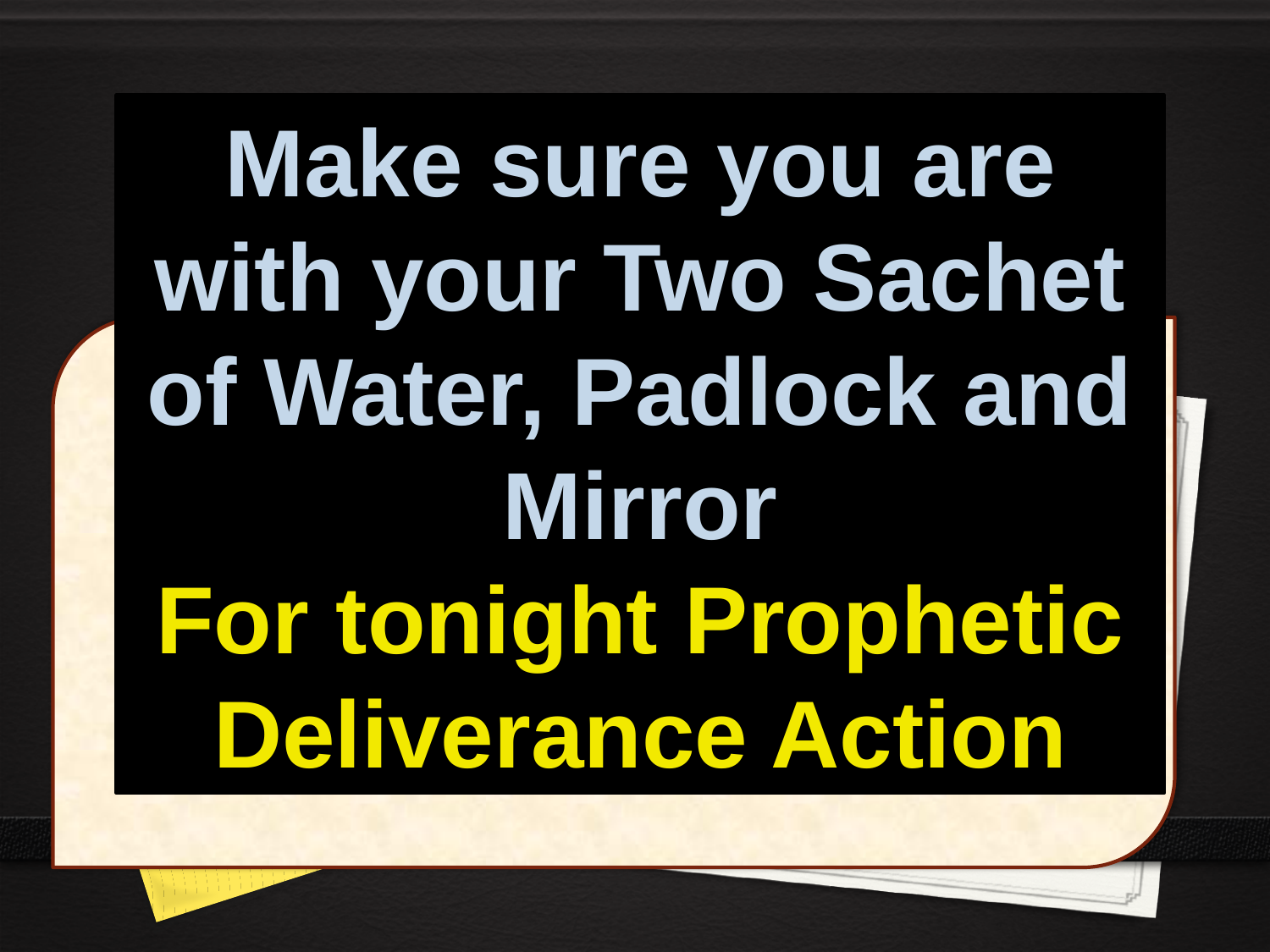

Make sure you are with your Two Sachet of Water, Padlock and Mirror
For tonight Prophetic Deliverance Action